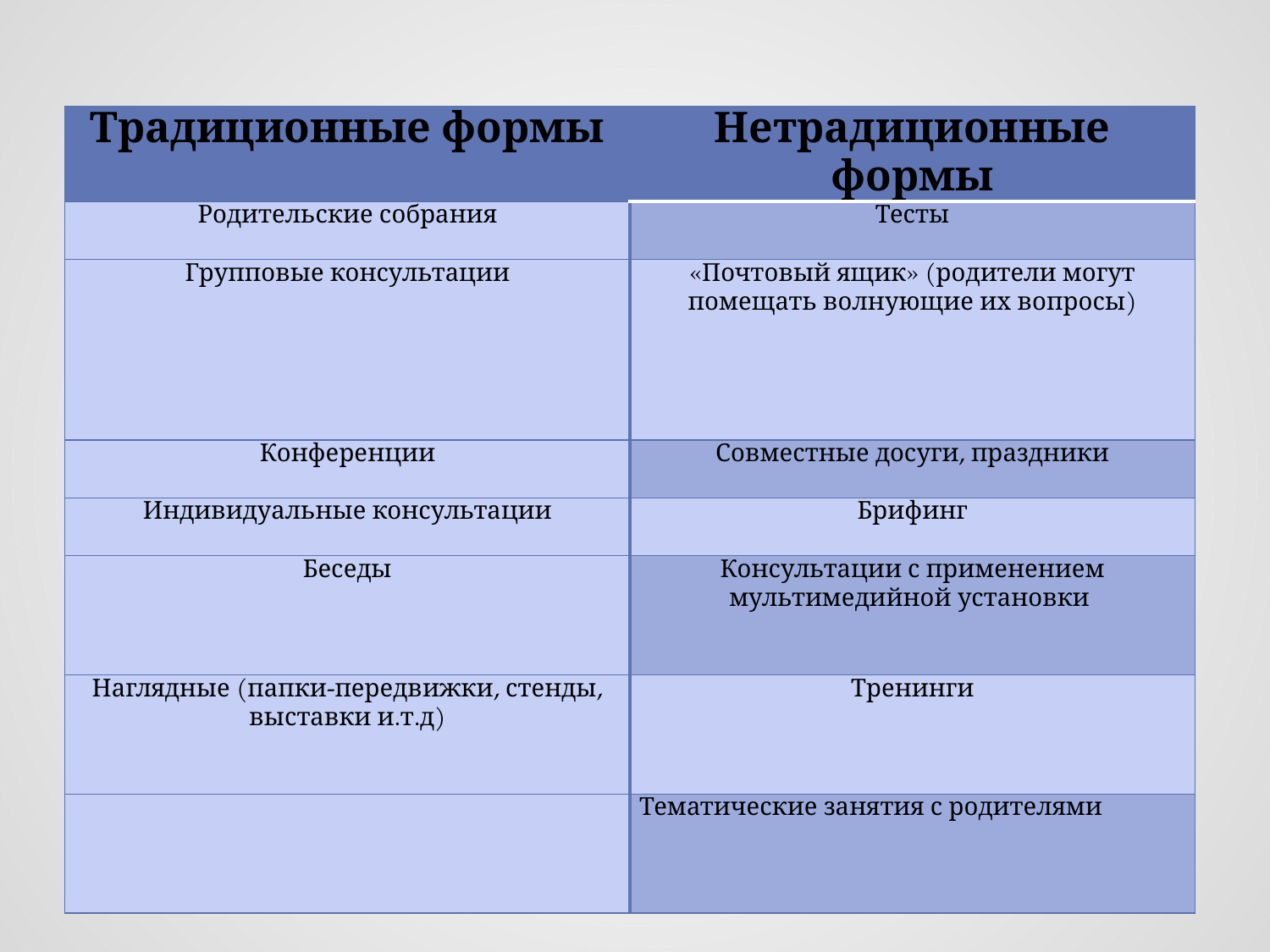

| Традиционные формы | Нетрадиционные формы |
| --- | --- |
| Родительские собрания | Тесты |
| Групповые консультации | «Почтовый ящик» (родители могут помещать волнующие их вопросы) |
| Конференции | Совместные досуги, праздники |
| Индивидуальные консультации | Брифинг |
| Беседы | Консультации с применением мультимедийной установки |
| Наглядные (папки-передвижки, стенды, выставки и.т.д) | Тренинги |
|  | Тематические занятия с родителями |